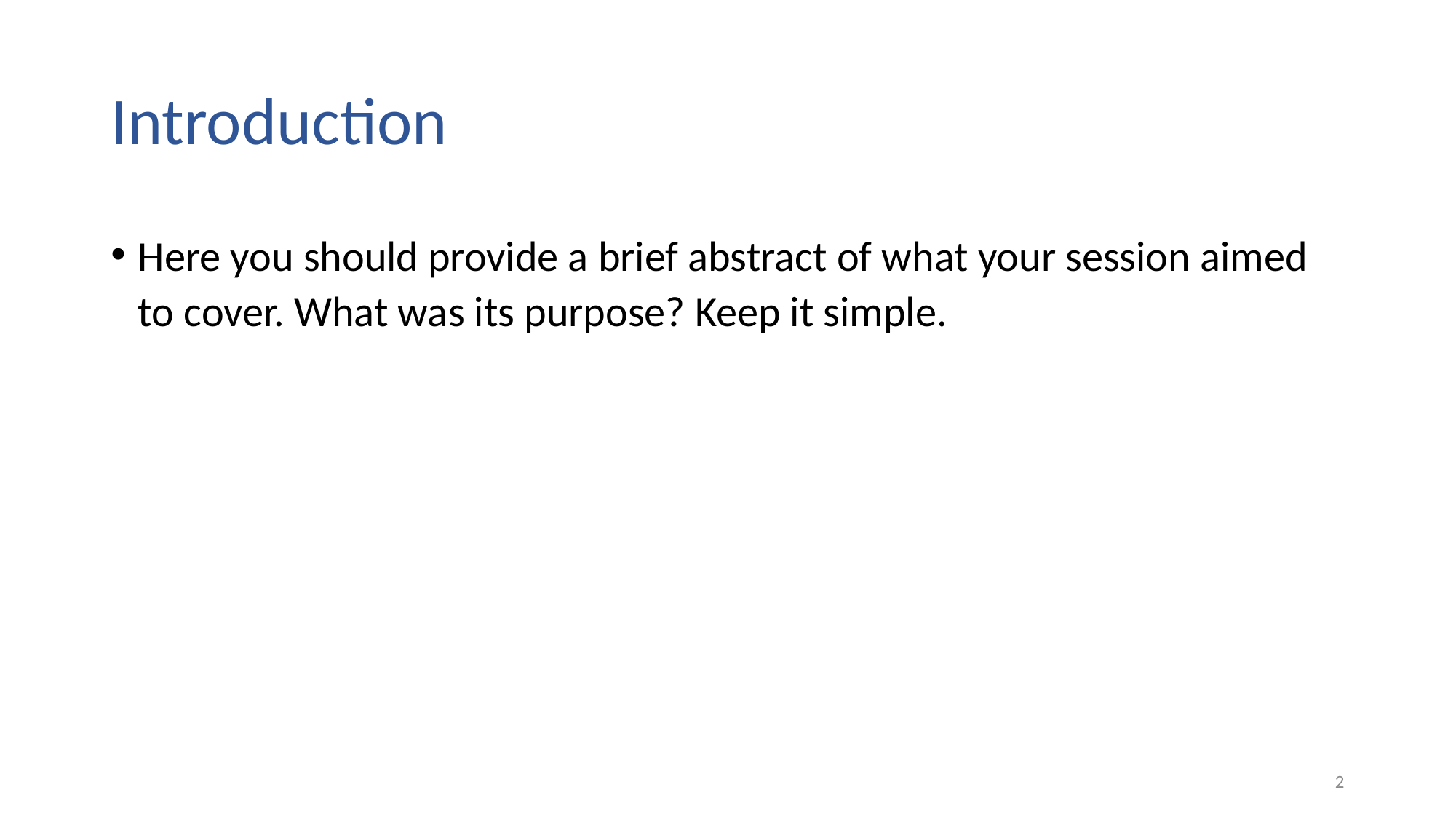

# Introduction
Here you should provide a brief abstract of what your session aimed to cover. What was its purpose? Keep it simple.

2